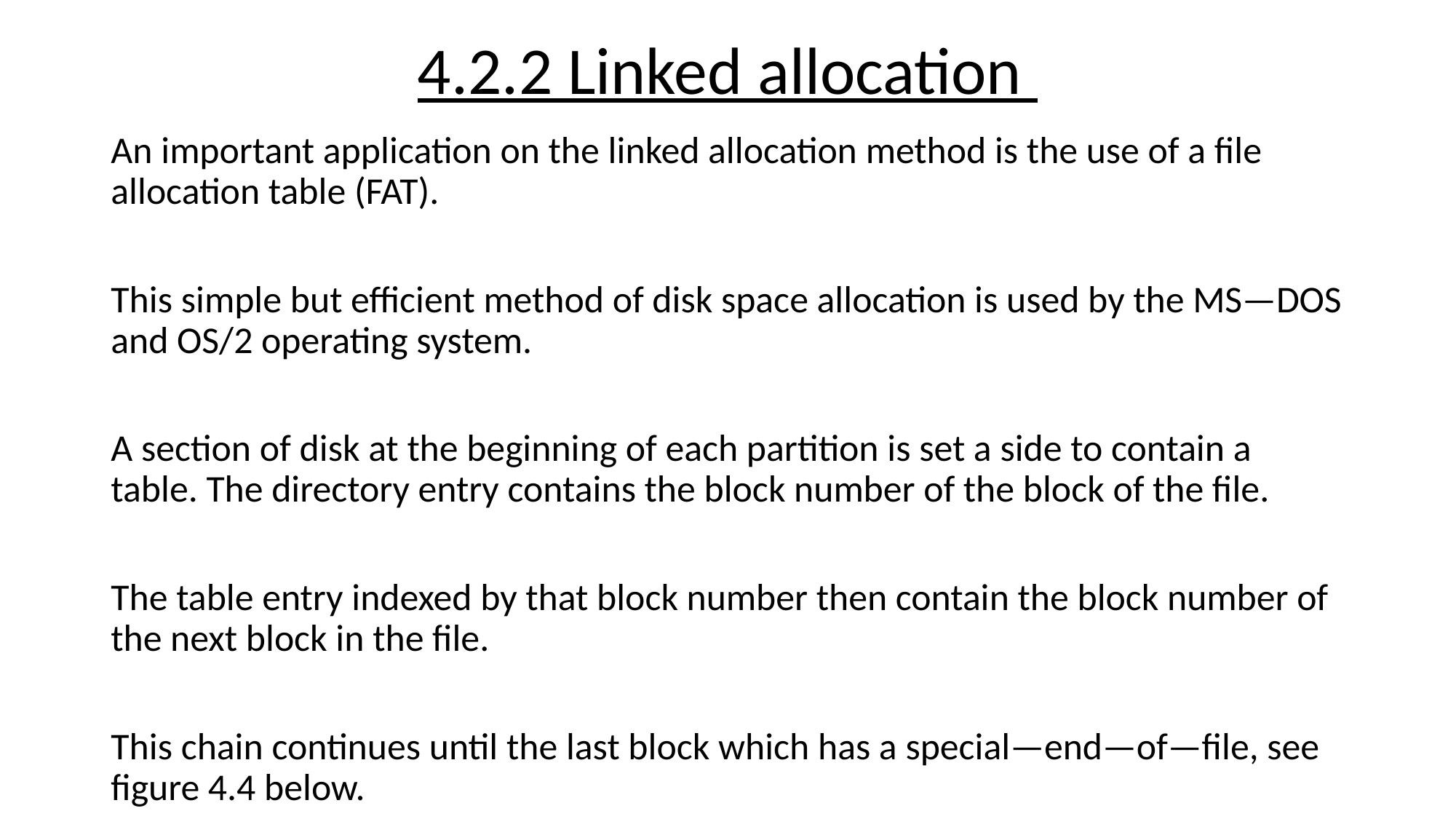

# 4.2.2 Linked allocation

An important application on the linked allocation method is the use of a file allocation table (FAT).

This simple but efficient method of disk space allocation is used by the MS—DOS and OS/2 operating system.

A section of disk at the beginning of each partition is set a side to contain a table. The directory entry contains the block number of the block of the file.

The table entry indexed by that block number then contain the block number of the next block in the file.

This chain continues until the last block which has a special—end—of—file, see figure 4.4 below.